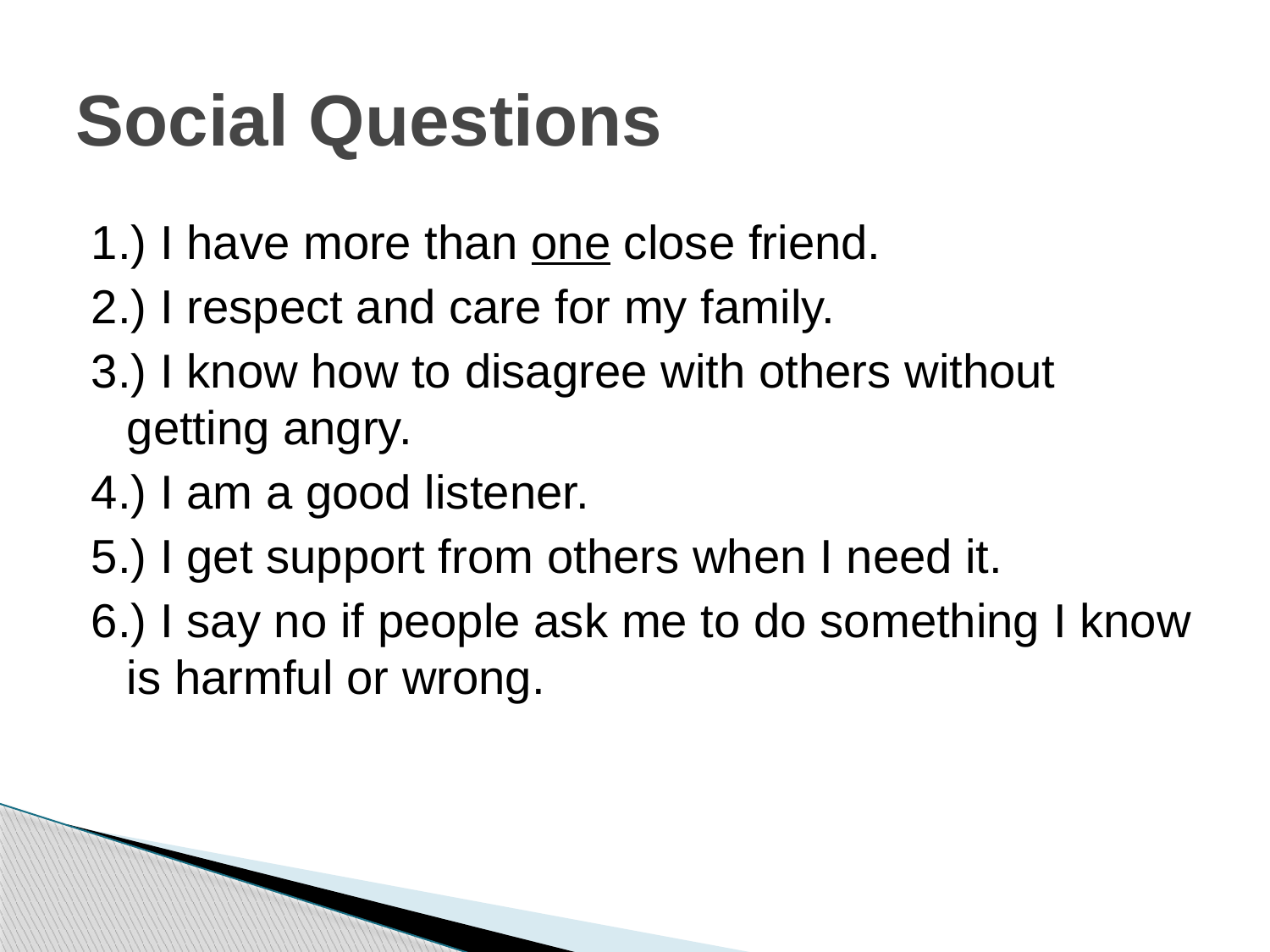

# Social Questions
1.) I have more than one close friend.
2.) I respect and care for my family.
3.) I know how to disagree with others without getting angry.
4.) I am a good listener.
5.) I get support from others when I need it.
6.) I say no if people ask me to do something I know is harmful or wrong.